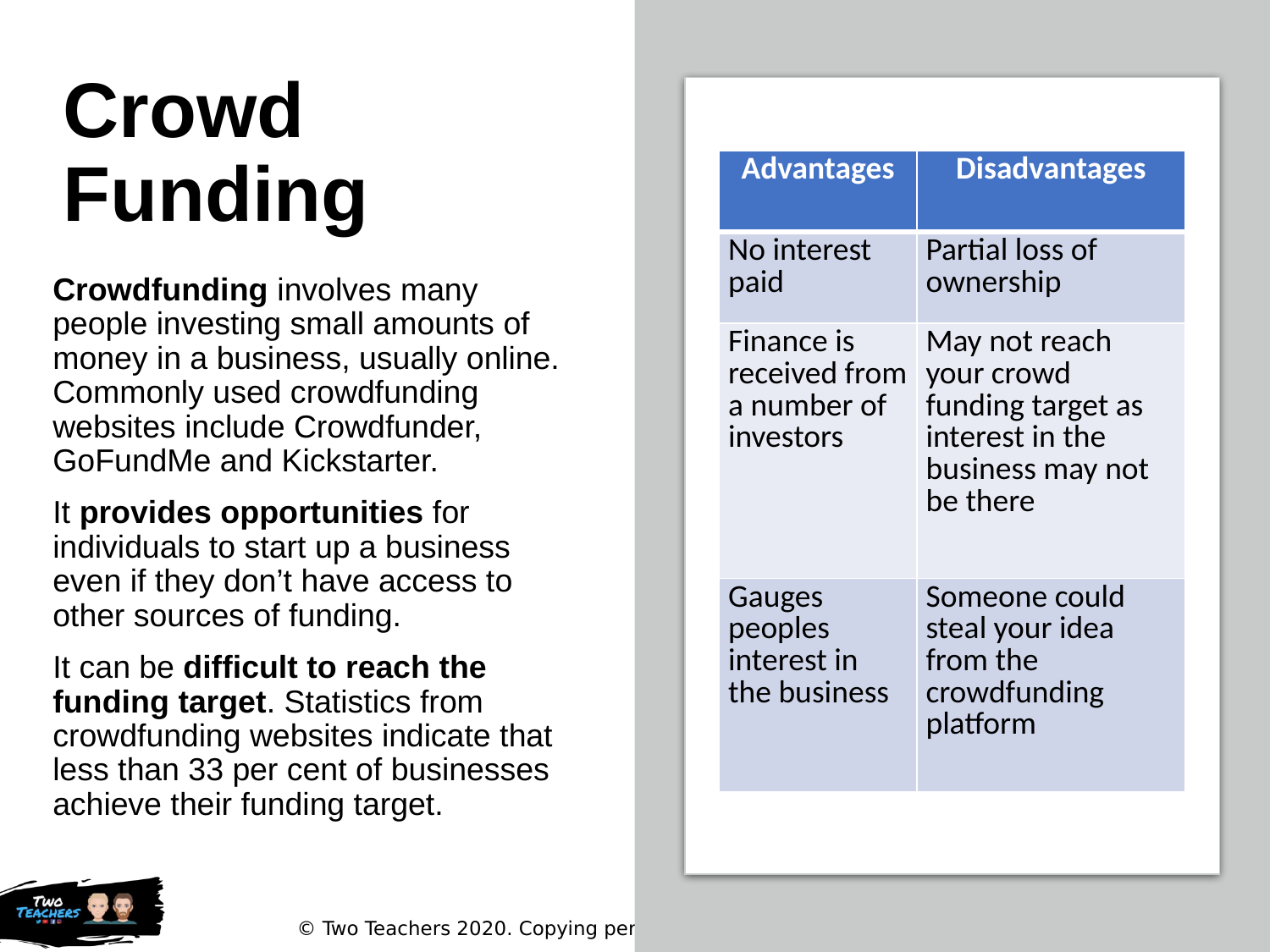

# Crowd Funding

| Advantages | Disadvantages |
| --- | --- |
| No interest paid | Partial loss of ownership |
| Finance is received from a number of investors | May not reach your crowd funding target as interest in the business may not be there |
| Gauges peoples interest in the business | Someone could steal your idea from the crowdfunding platform |
Crowdfunding involves many people investing small amounts of money in a business, usually online. Commonly used crowdfunding websites include Crowdfunder, GoFundMe and Kickstarter.
It provides opportunities for individuals to start up a business even if they don’t have access to other sources of funding.
It can be difficult to reach the funding target. Statistics from crowdfunding websites indicate that less than 33 per cent of businesses achieve their funding target.